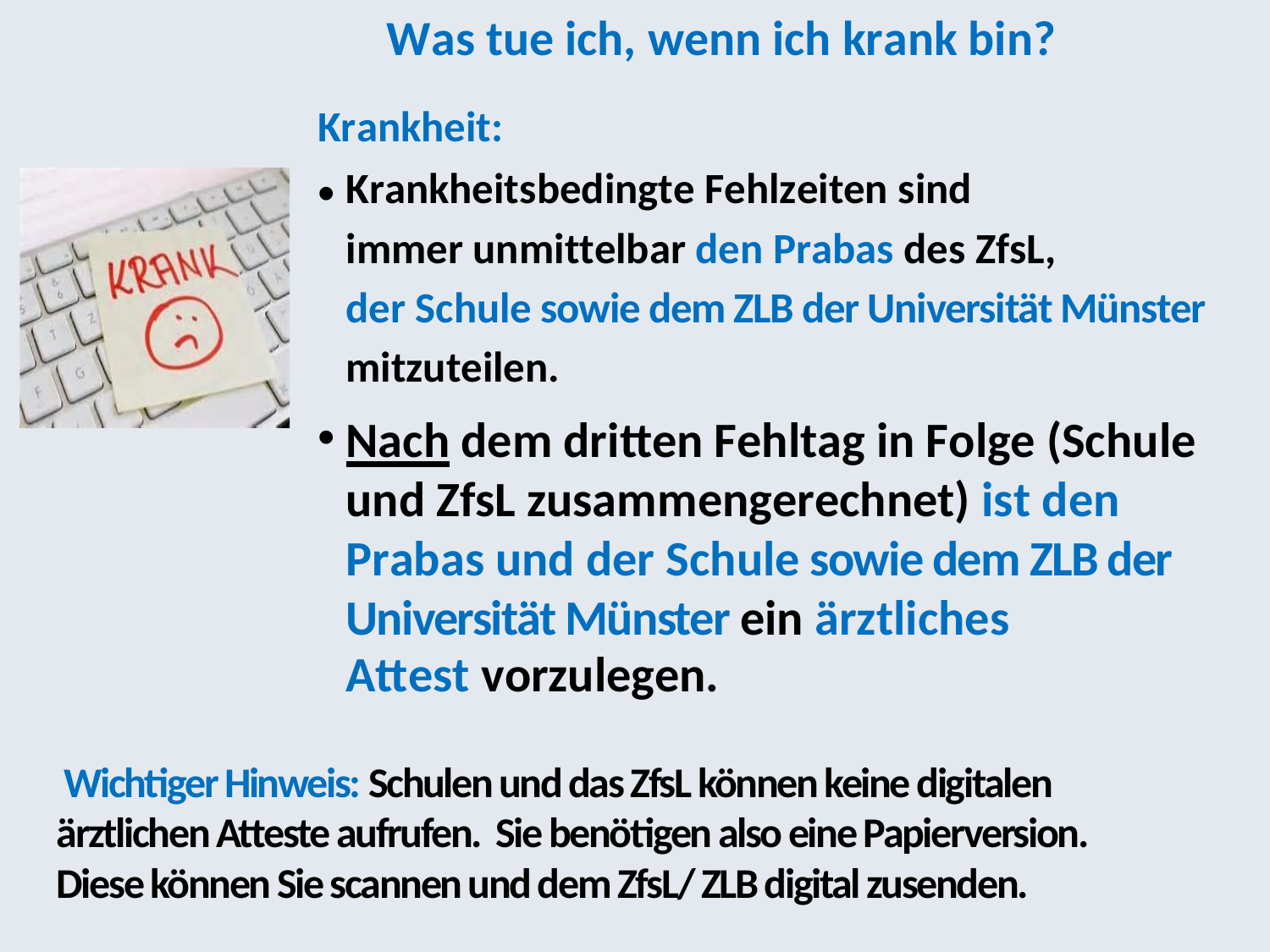

Was tue ich, wenn ich krank bin?
Krankheit:

•
Krankheitsbedingte Fehlzeiten sind
immer unmittelbar den Prabas des ZfsL,
der Schule sowie dem ZLB der Universität Münster mitzuteilen.
Nach dem dritten Fehltag in Folge (Schule und ZfsL zusammengerechnet) ist den Prabas und der Schule sowie dem ZLB der Universität Münster ein ärztliches
Attest vorzulegen.
•
 Wichtiger Hinweis: Schulen und das ZfsL können keine digitalen ärztlichen Atteste aufrufen.  Sie benötigen also eine Papierversion. Diese können Sie scannen und dem ZfsL/ ZLB digital zusenden.